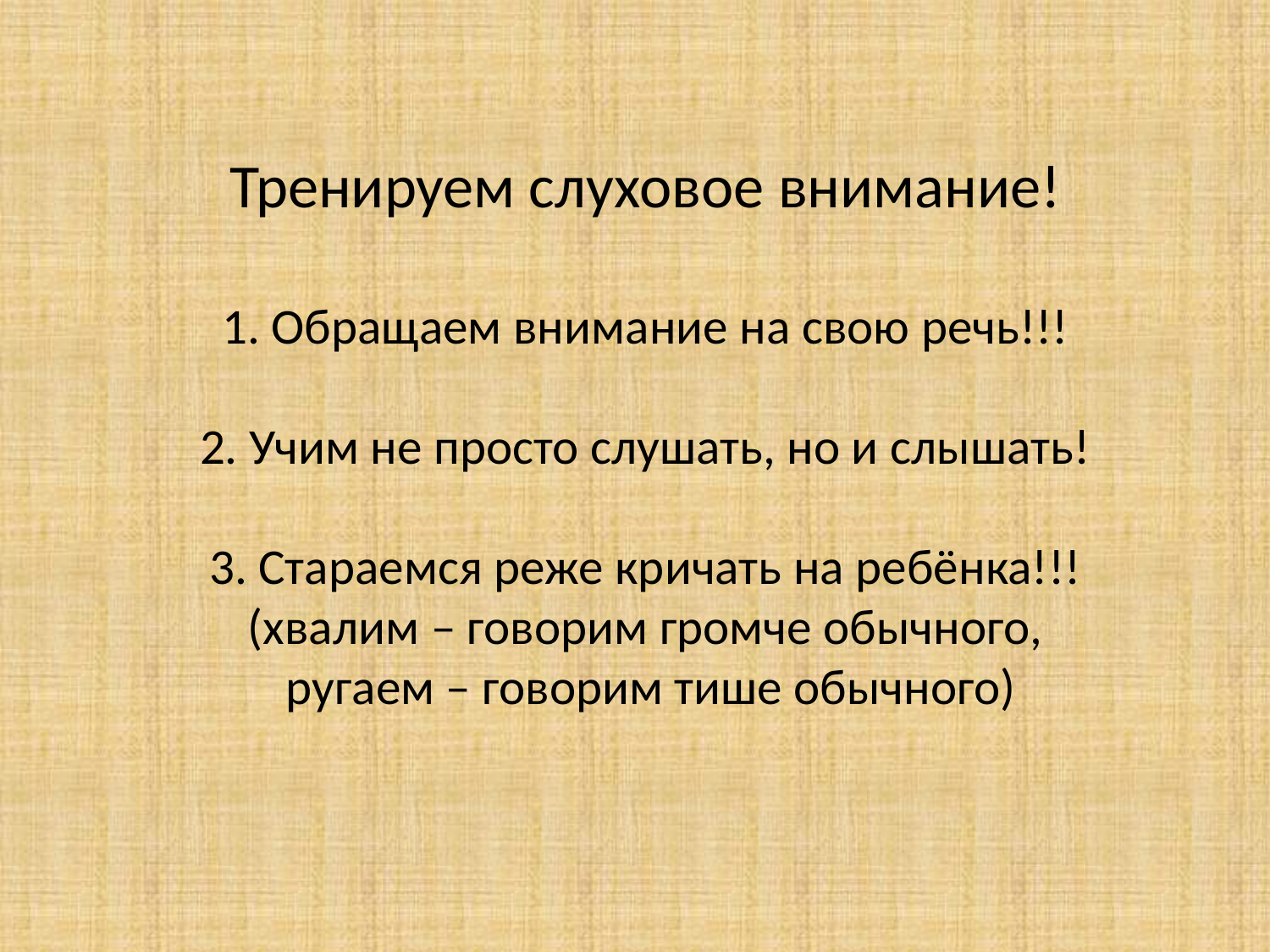

# Тренируем слуховое внимание! 1. Обращаем внимание на свою речь!!! 2. Учим не просто слушать, но и слышать! 3. Стараемся реже кричать на ребёнка!!! (хвалим – говорим громче обычного, ругаем – говорим тише обычного)